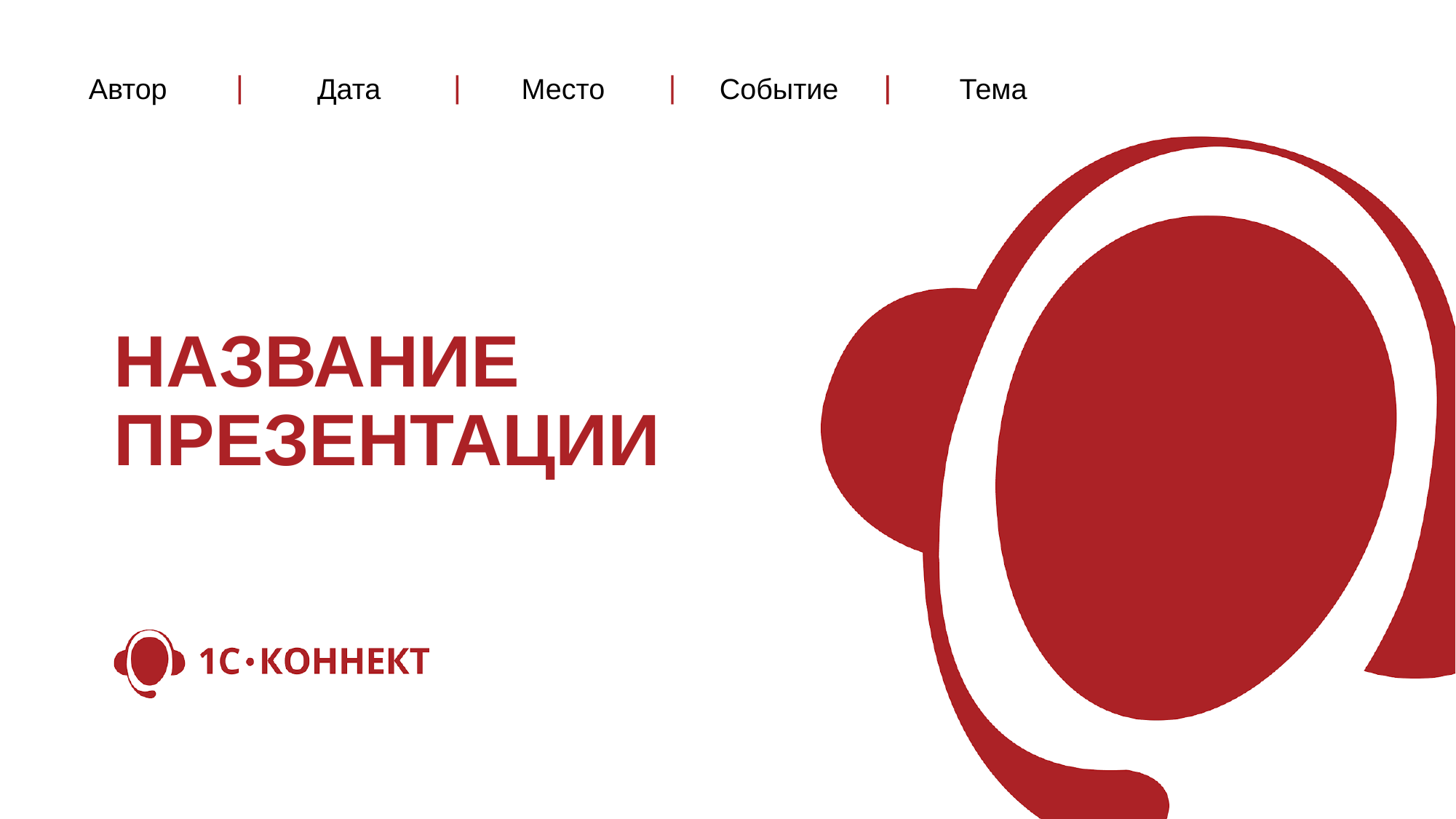

Место

Тема
Автор
Дата
Событие

# НАЗВАНИЕ ПРЕЗЕНТАЦИИ